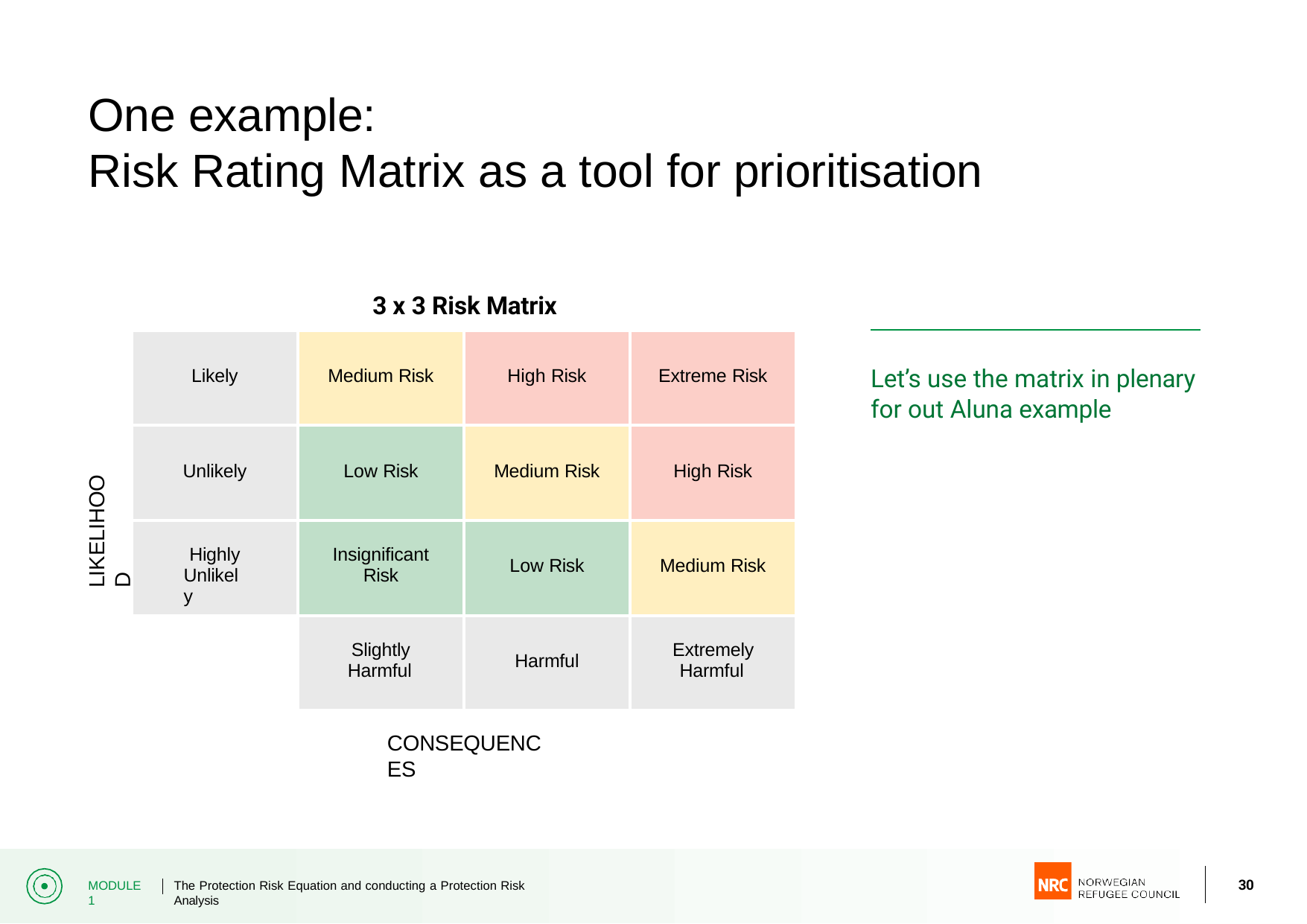

# One example:
Risk Rating Matrix as a tool for prioritisation
3 x 3 Risk Matrix

| Likely | Medium Risk | High Risk | Extreme Risk |
| --- | --- | --- | --- |
| Unlikely | Low Risk | Medium Risk | High Risk |
| Highly Unlikely | Insignificant Risk | Low Risk | Medium Risk |
|  | Slightly Harmful | Harmful | Extremely Harmful |
Let’s use the matrix in plenary for out Aluna example
LIKELIHOOD
CONSEQUENCES
30
MODULE 1
The Protection Risk Equation and conducting a Protection Risk Analysis